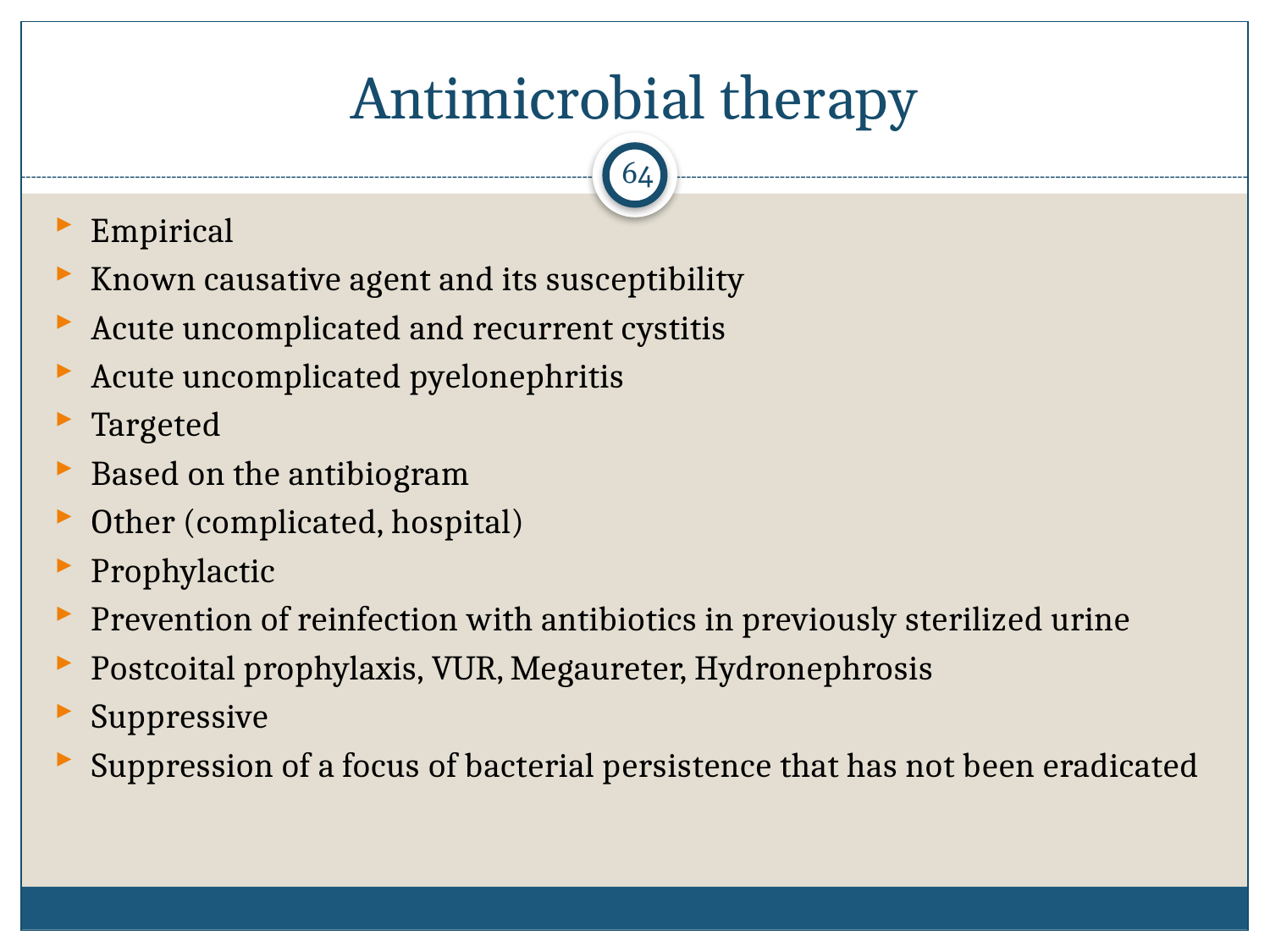

# Antimicrobial therapy
64
Empirical
Known causative agent and its susceptibility
Acute uncomplicated and recurrent cystitis
Acute uncomplicated pyelonephritis
Targeted
Based on the antibiogram
Other (complicated, hospital)
Prophylactic
Prevention of reinfection with antibiotics in previously sterilized urine
Postcoital prophylaxis, VUR, Megaureter, Hydronephrosis
Suppressive
Suppression of a focus of bacterial persistence that has not been eradicated